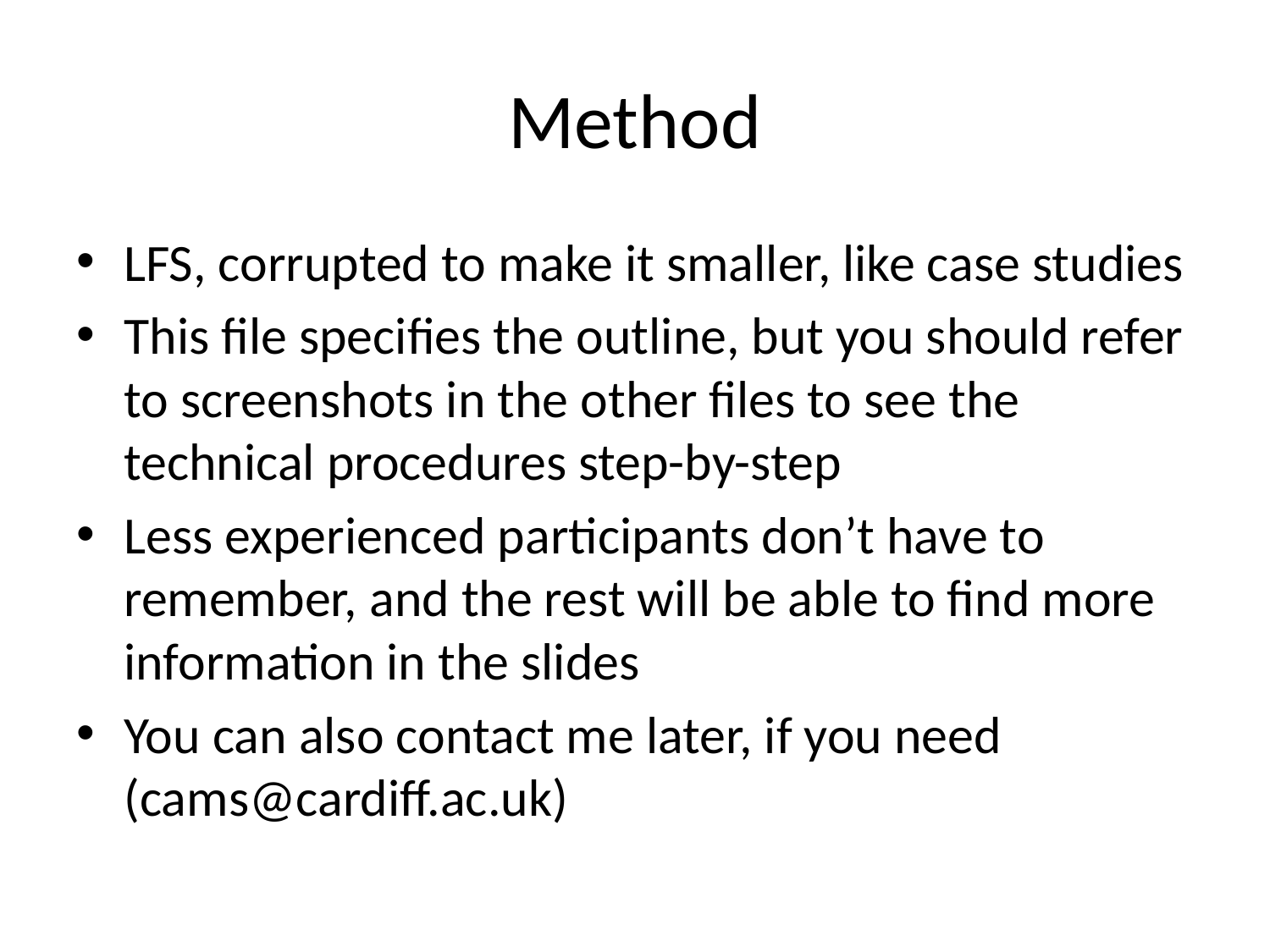

# Method
LFS, corrupted to make it smaller, like case studies
This file specifies the outline, but you should refer to screenshots in the other files to see the technical procedures step-by-step
Less experienced participants don’t have to remember, and the rest will be able to find more information in the slides
You can also contact me later, if you need (cams@cardiff.ac.uk)